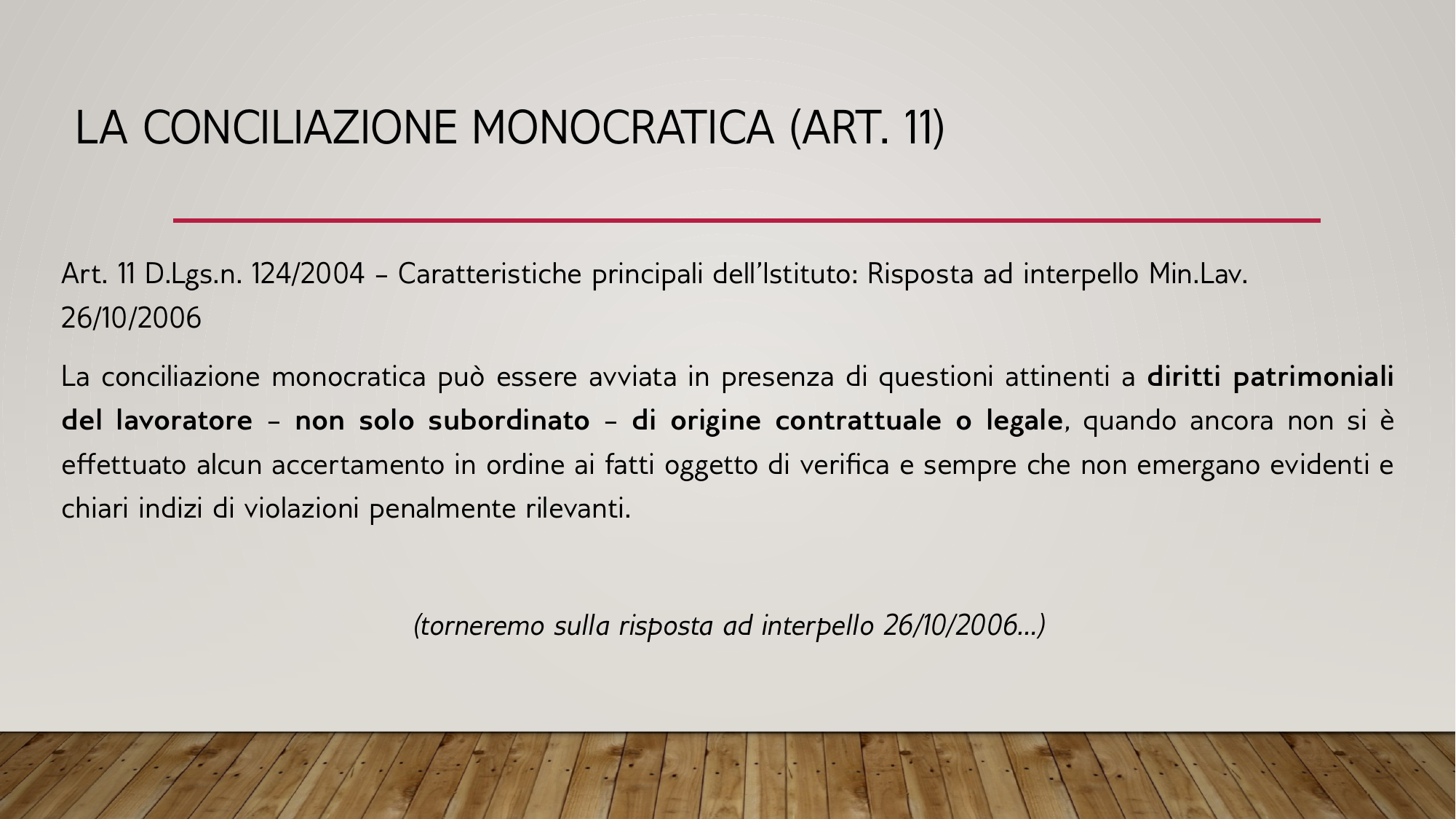

# La conciliazione monocratica (art. 11)
Art. 11 D.Lgs.n. 124/2004 – Caratteristiche principali dell’Istituto: Risposta ad interpello Min.Lav. 26/10/2006
La conciliazione monocratica può essere avviata in presenza di questioni attinenti a diritti patrimoniali del lavoratore – non solo subordinato – di origine contrattuale o legale, quando ancora non si è effettuato alcun accertamento in ordine ai fatti oggetto di verifica e sempre che non emergano evidenti e chiari indizi di violazioni penalmente rilevanti.

(torneremo sulla risposta ad interpello 26/10/2006…)